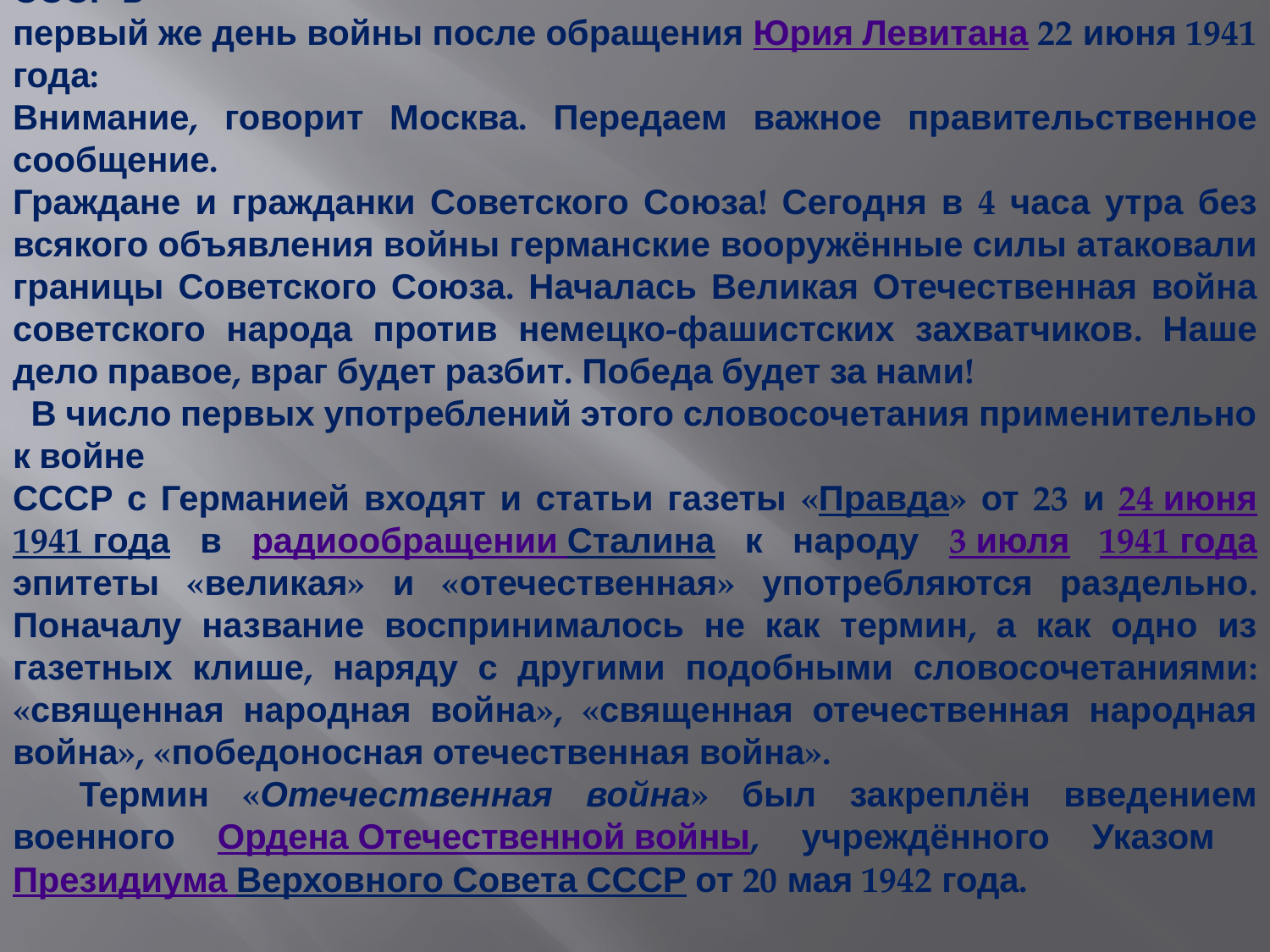

Название «Великая Отечественная война» стало использоваться в СССР в
первый же день войны после обращения Юрия Левитана 22 июня 1941 года:
Внимание, говорит Москва. Передаем важное правительственное сообщение.
Граждане и гражданки Советского Союза! Сегодня в 4 часа утра без всякого объявления войны германские вооружённые силы атаковали границы Советского Союза. Началась Великая Отечественная война советского народа против немецко-фашистских захватчиков. Наше дело правое, враг будет разбит. Победа будет за нами!
  В число первых употреблений этого словосочетания применительно к войне
СССР с Германией входят и статьи газеты «Правда» от 23 и 24 июня 1941 года в радиообращении Сталина к народу 3 июля 1941 года эпитеты «великая» и «отечественная» употребляются раздельно. Поначалу название воспринималось не как термин, а как одно из газетных клише, наряду с другими подобными словосочетаниями: «священная народная война», «священная отечественная народная война», «победоносная отечественная война».
  Термин «Отечественная война» был закреплён введением военного Ордена Отечественной войны, учреждённого Указом  Президиума Верховного Совета СССР от 20 мая 1942 года.